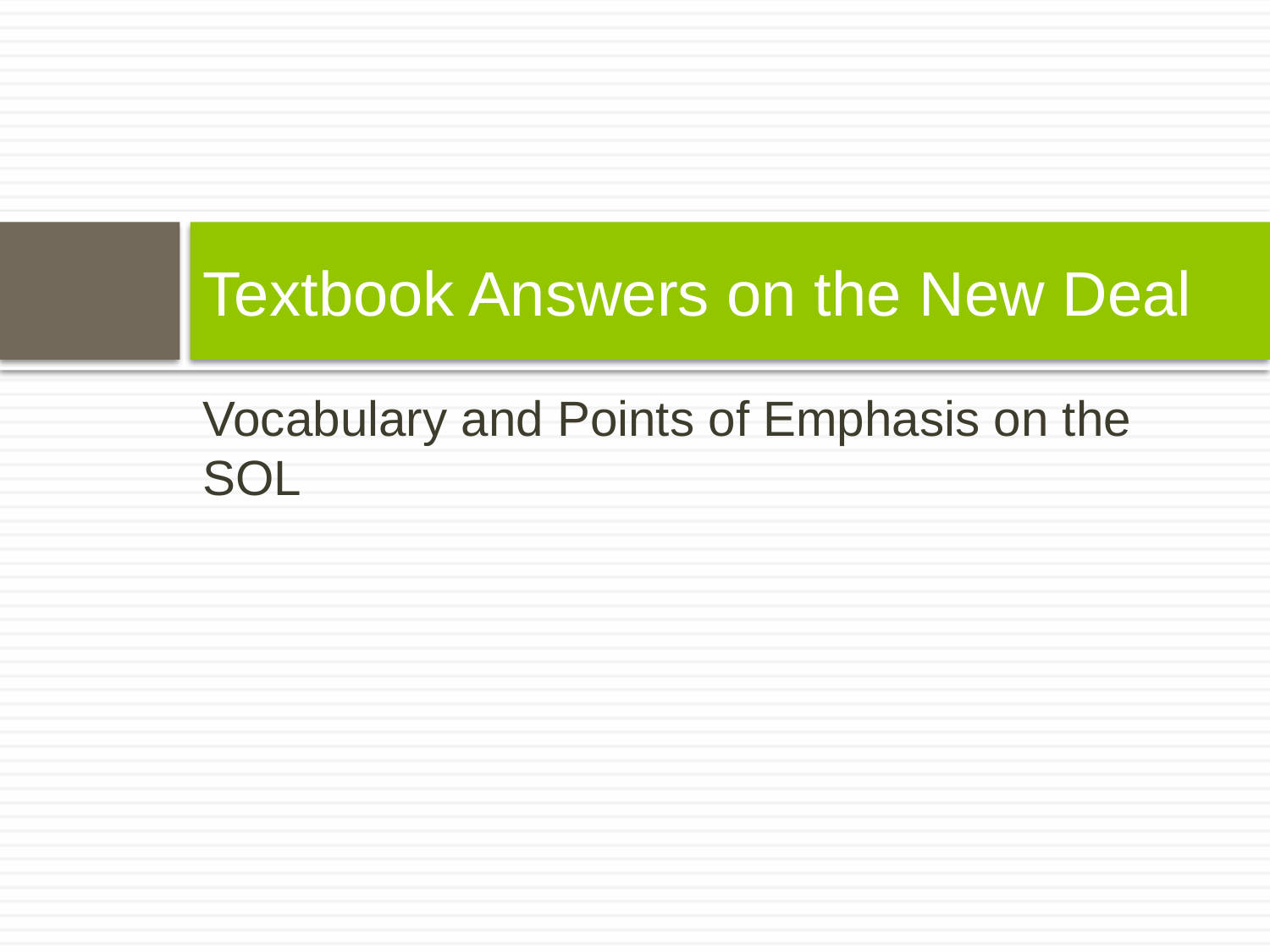

# Textbook Answers on the New Deal
Vocabulary and Points of Emphasis on the SOL